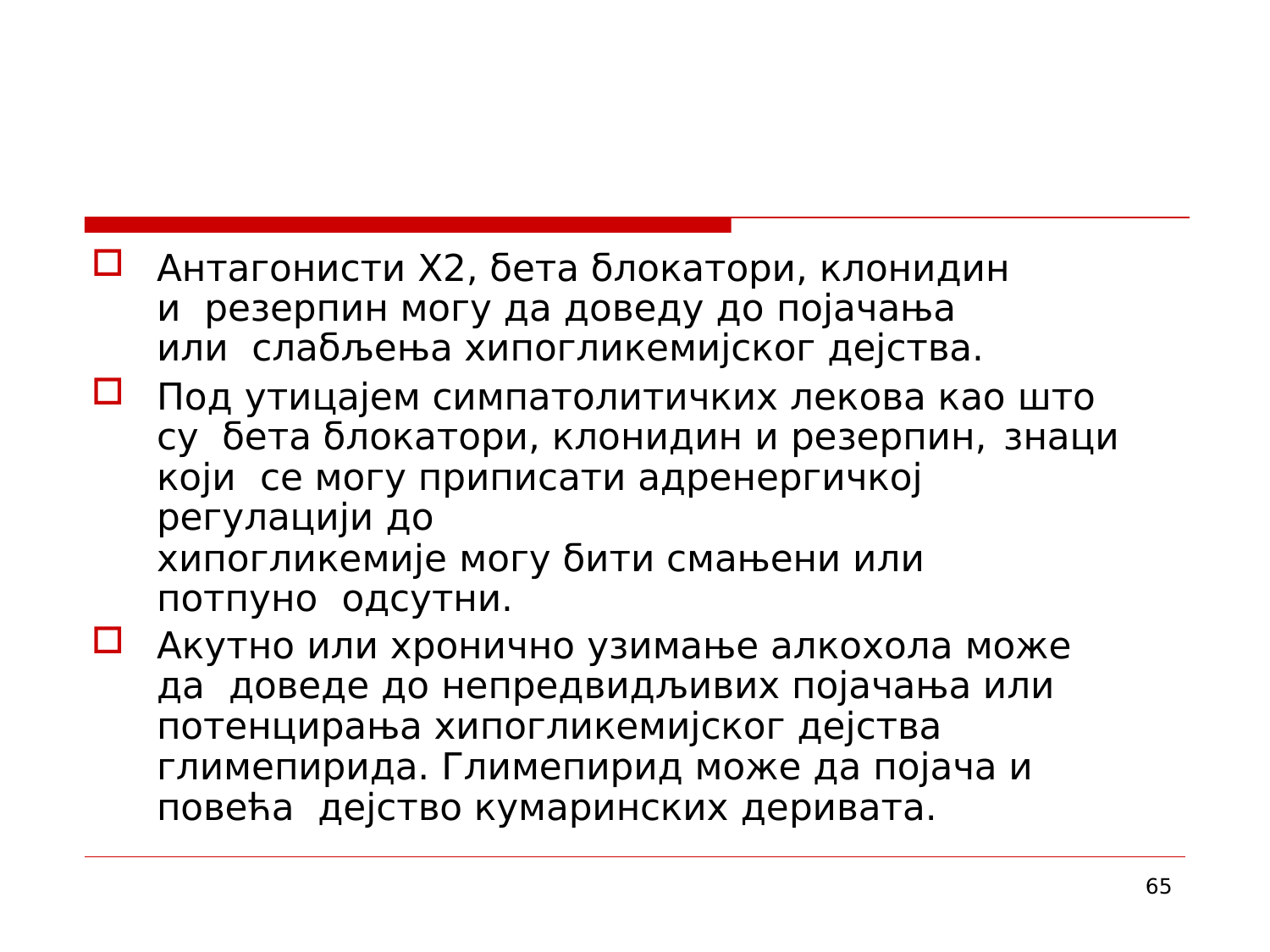

Антагонисти Х2, бета блокатори, клонидин и  резерпин могу да доведу до појачања или  слабљења хипогликемијског дејства.
Под утицајем симпатолитичких лекова као што су  бета блокатори, клонидин и резерпин,	знаци који  се могу приписати адренергичкој регулацији до
хипогликемије могу бити смањени или потпуно  одсутни.
Акутно или хронично узимање алкохола може да  доведе до непредвидљивих појачања или  потенцирања хипогликемијског дејства
глимепирида. Глимепирид може да појача и повећа  дејство кумаринских деривата.

65